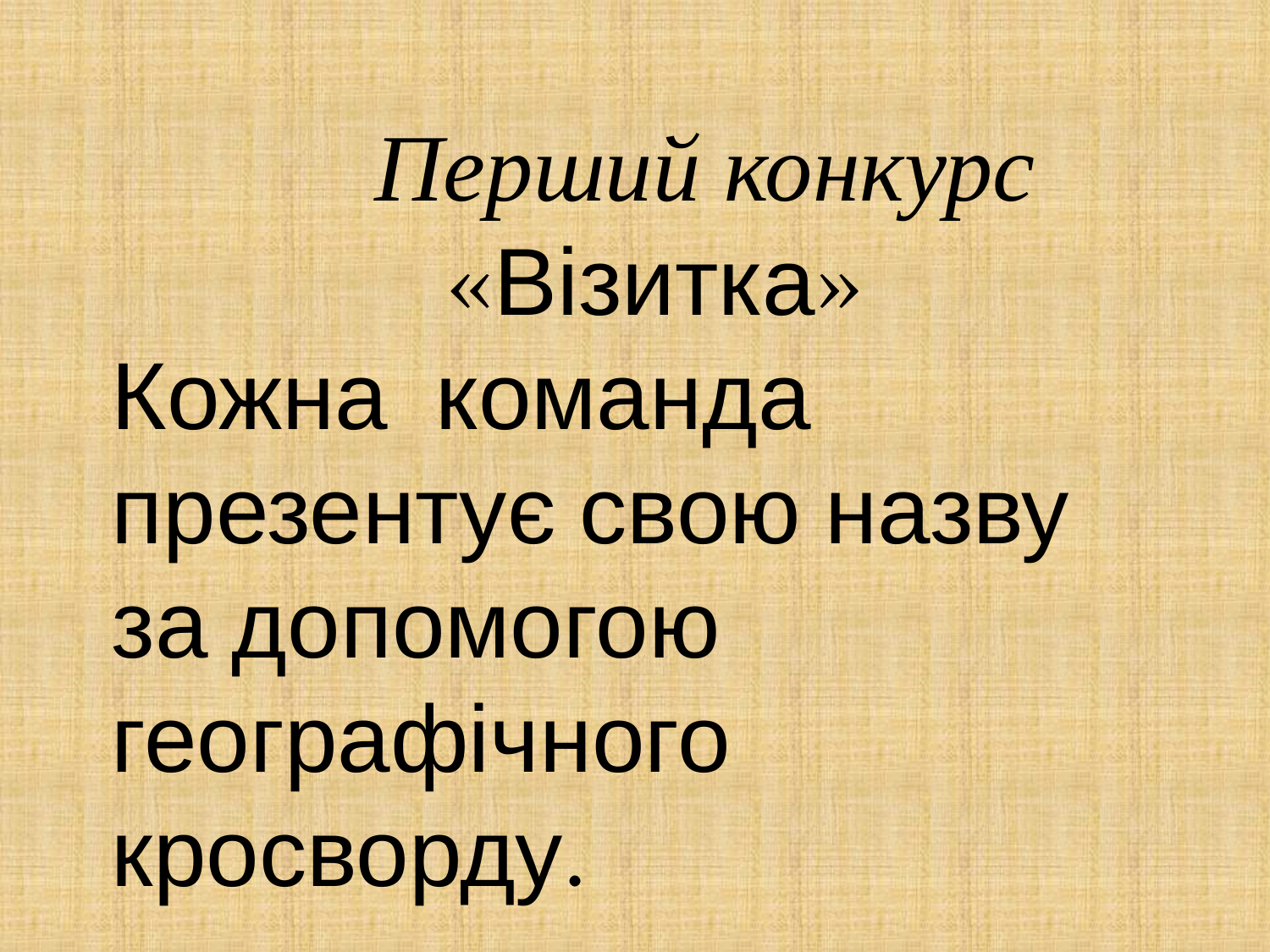

Перший конкурс
              «Візитка»
Кожна  команда презентує свою назву за допомогою географічного кросворду.